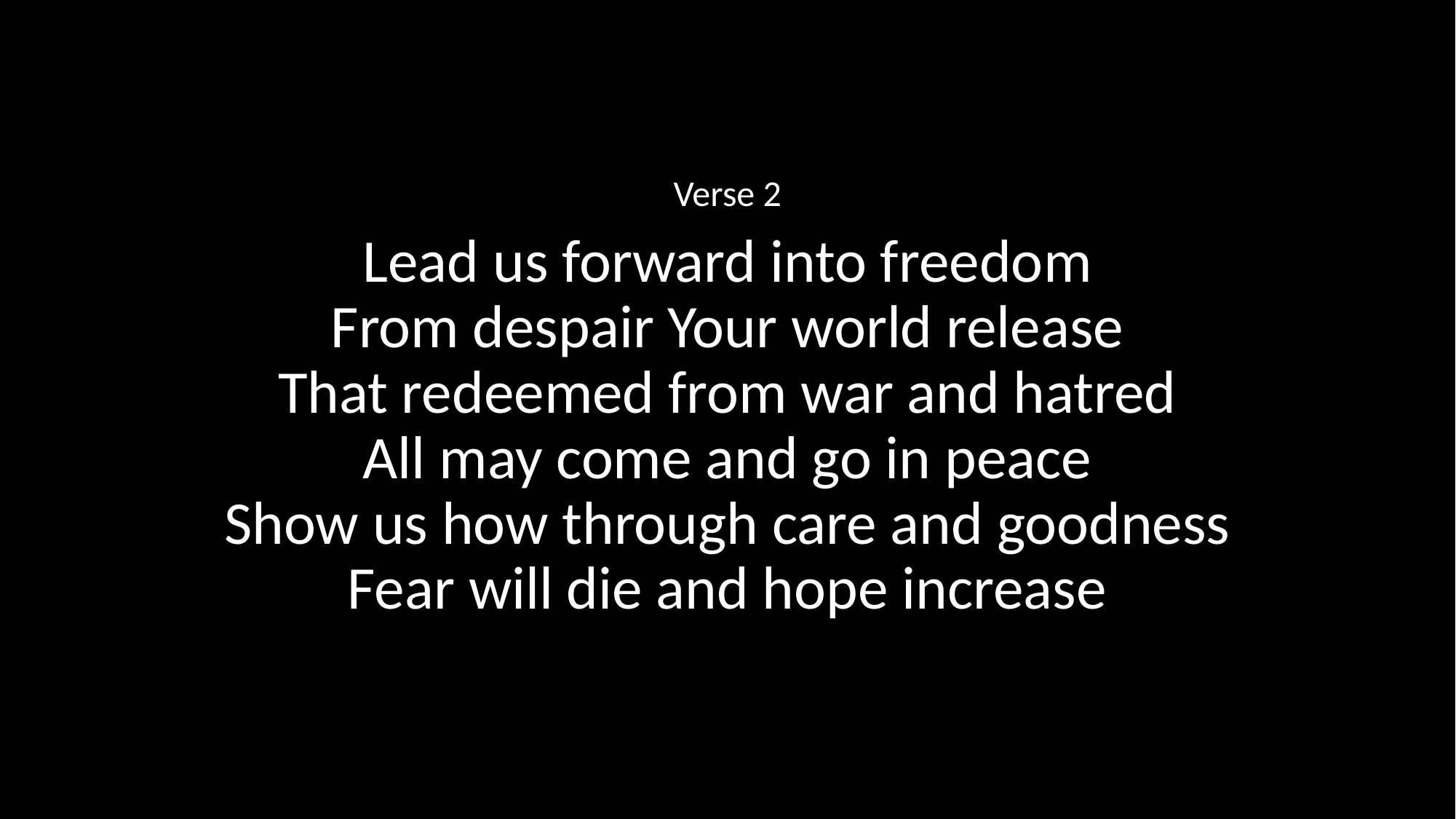

Verse 2
Lead us forward into freedom
From despair Your world release
That redeemed from war and hatred
All may come and go in peace
Show us how through care and goodness
Fear will die and hope increase